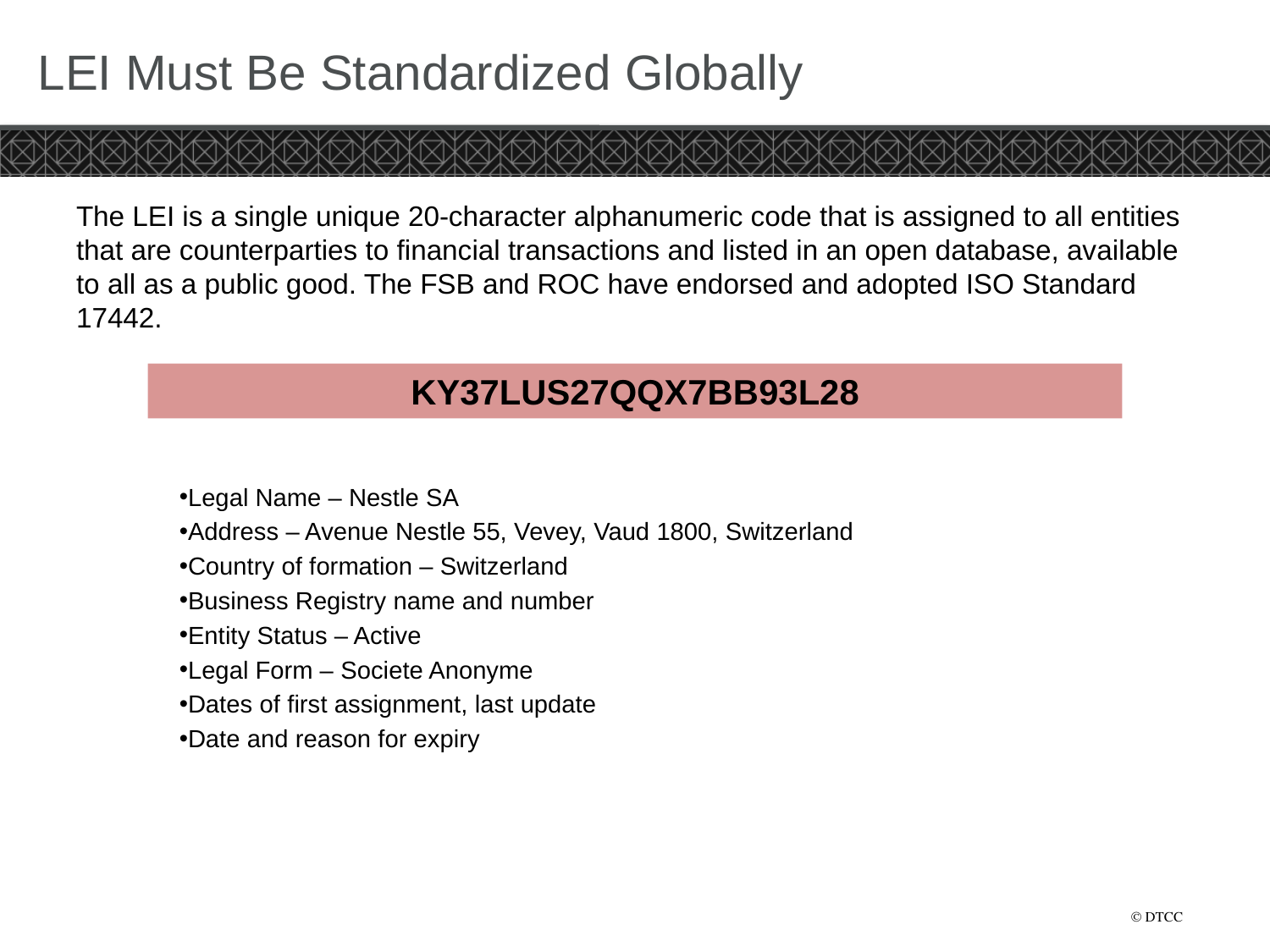

# LEI Must Be Standardized Globally
The LEI is a single unique 20-character alphanumeric code that is assigned to all entities that are counterparties to financial transactions and listed in an open database, available to all as a public good. The FSB and ROC have endorsed and adopted ISO Standard 17442.

Legal Name – Nestle SA
Address – Avenue Nestle 55, Vevey, Vaud 1800, Switzerland
Country of formation – Switzerland
Business Registry name and number
Entity Status – Active
Legal Form – Societe Anonyme
Dates of first assignment, last update
Date and reason for expiry

KY37LUS27QQX7BB93L28